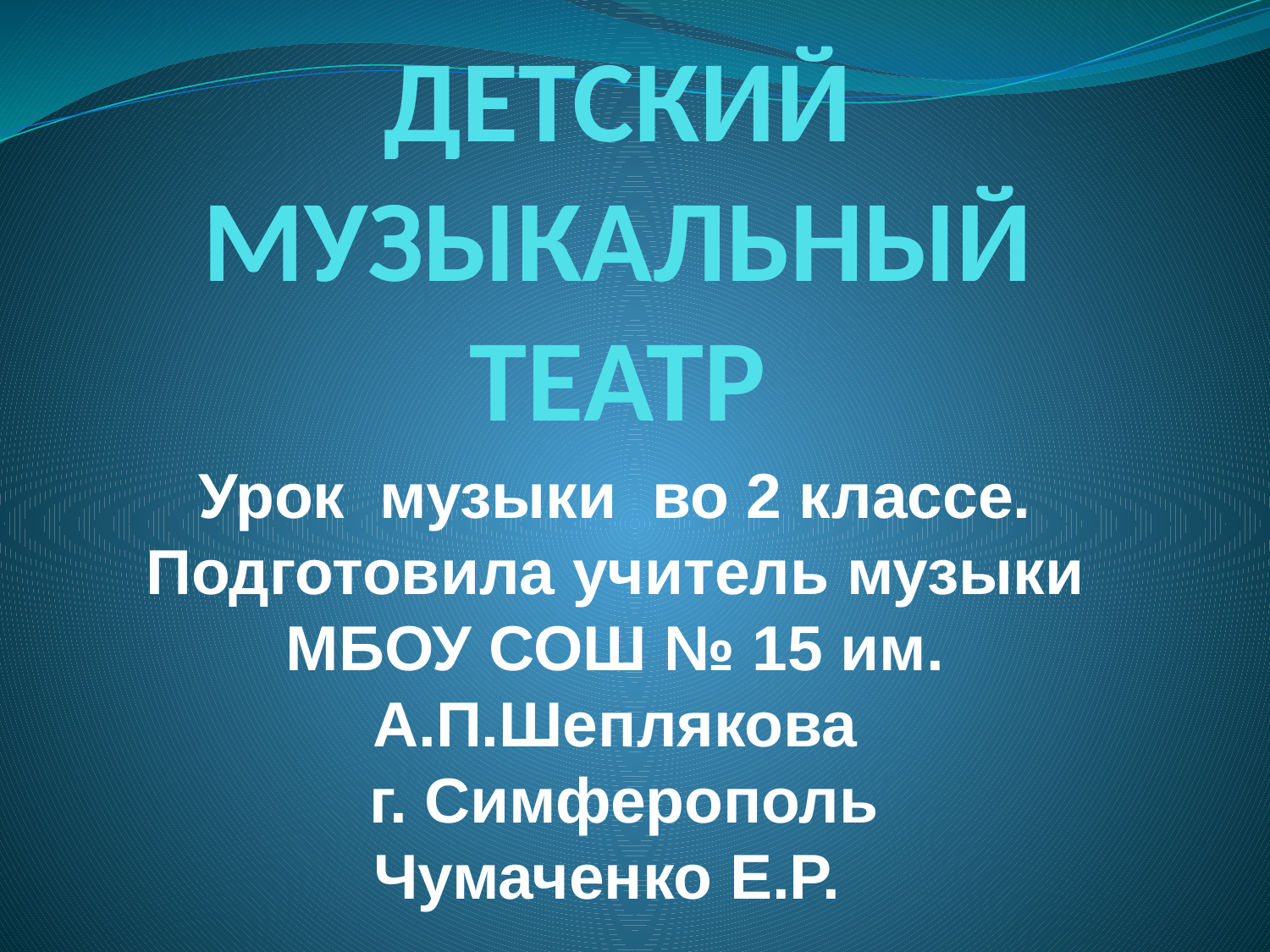

# ДЕТСКИЙ МУЗЫКАЛЬНЫЙ ТЕАТР
Урок  музыки  во 2 классе.
Подготовила учитель музыки МБОУ СОШ № 15 им. А.П.Шеплякова
 г. Симферополь
Чумаченко Е.Р.